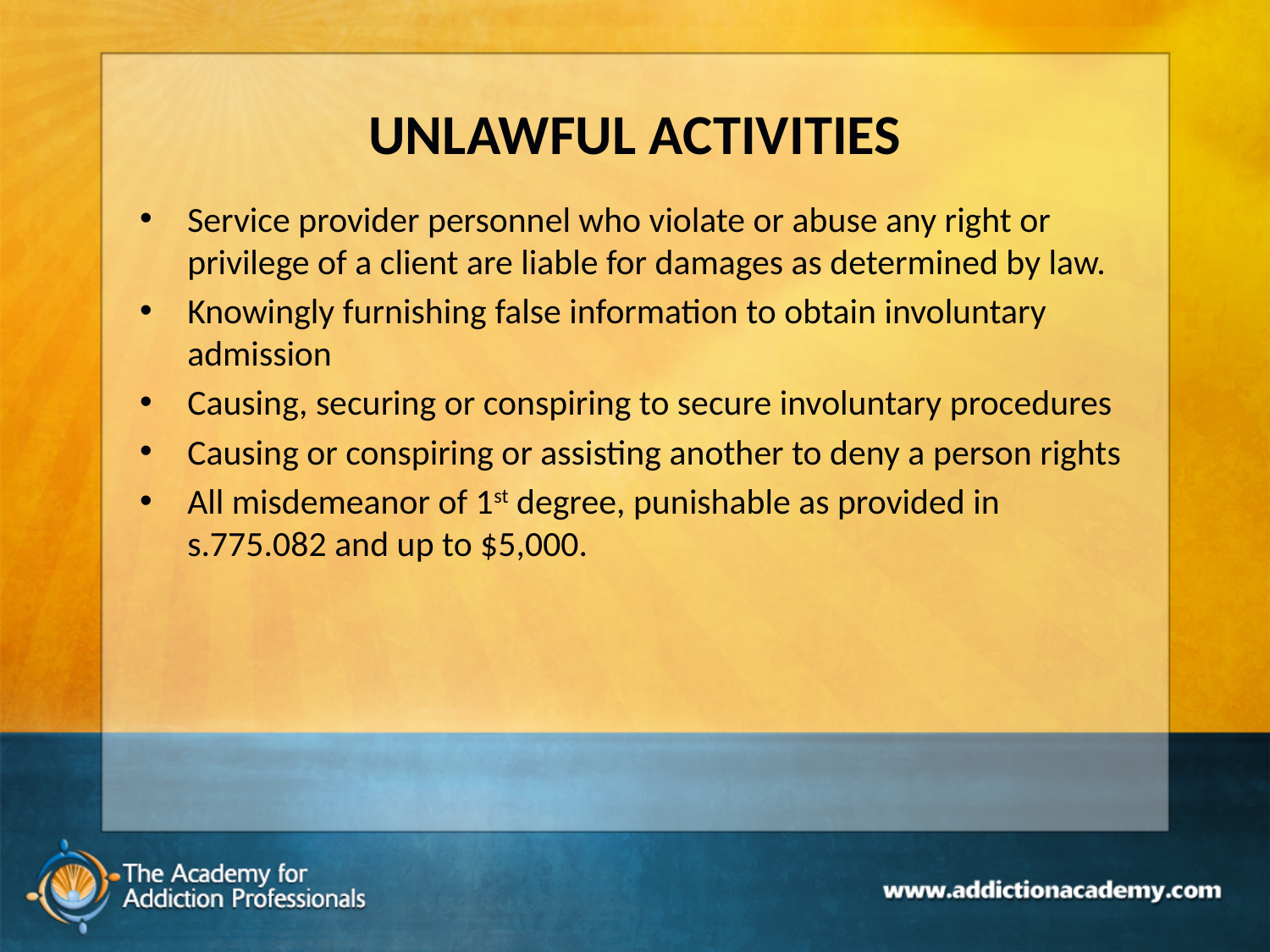

# UNLAWFUL ACTIVITIES
Service provider personnel who violate or abuse any right or privilege of a client are liable for damages as determined by law.
Knowingly furnishing false information to obtain involuntary admission
Causing, securing or conspiring to secure involuntary procedures
Causing or conspiring or assisting another to deny a person rights
All misdemeanor of 1st degree, punishable as provided in s.775.082 and up to $5,000.
165